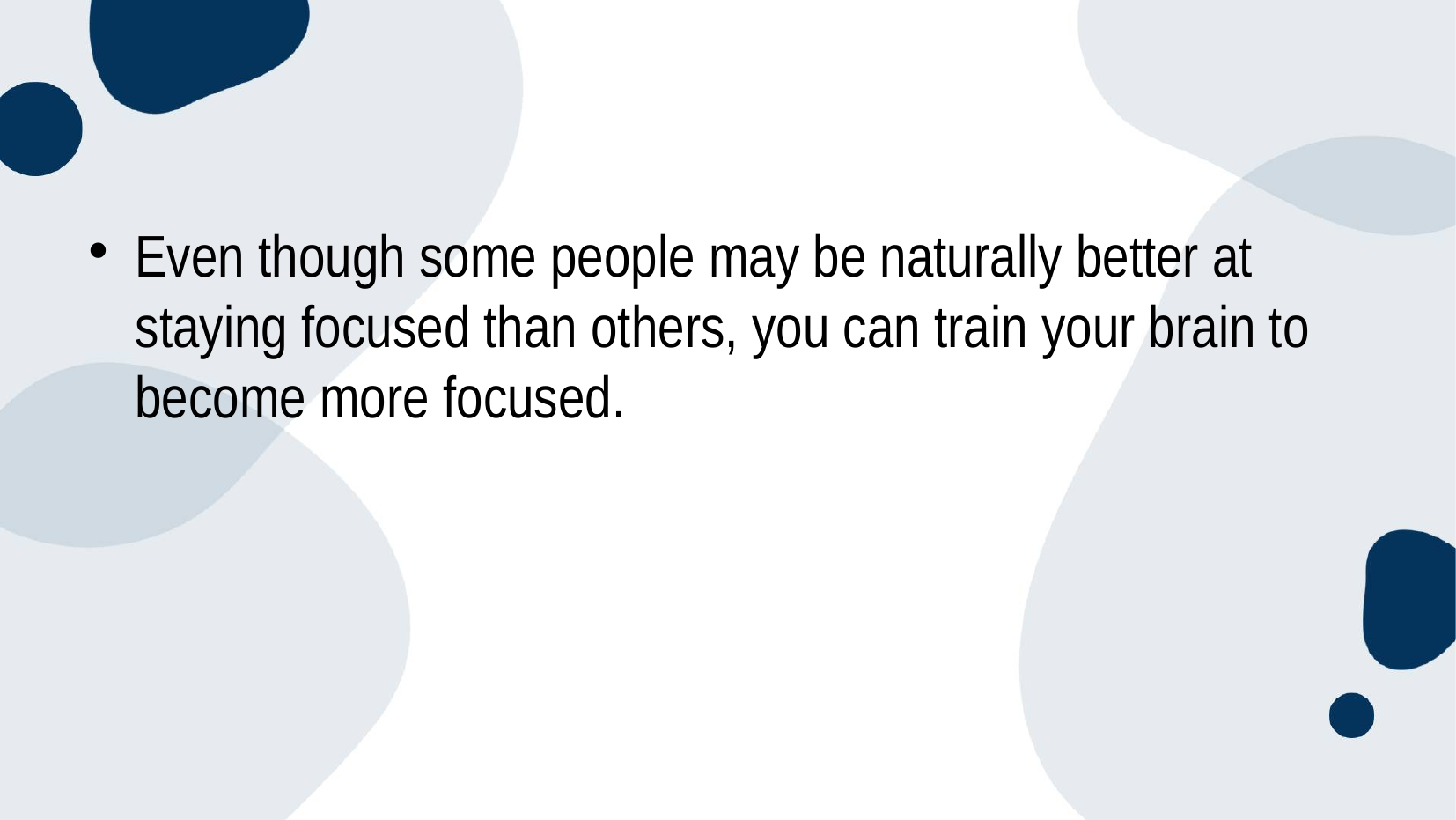

Even though some people may be naturally better at staying focused than others, you can train your brain to become more focused.